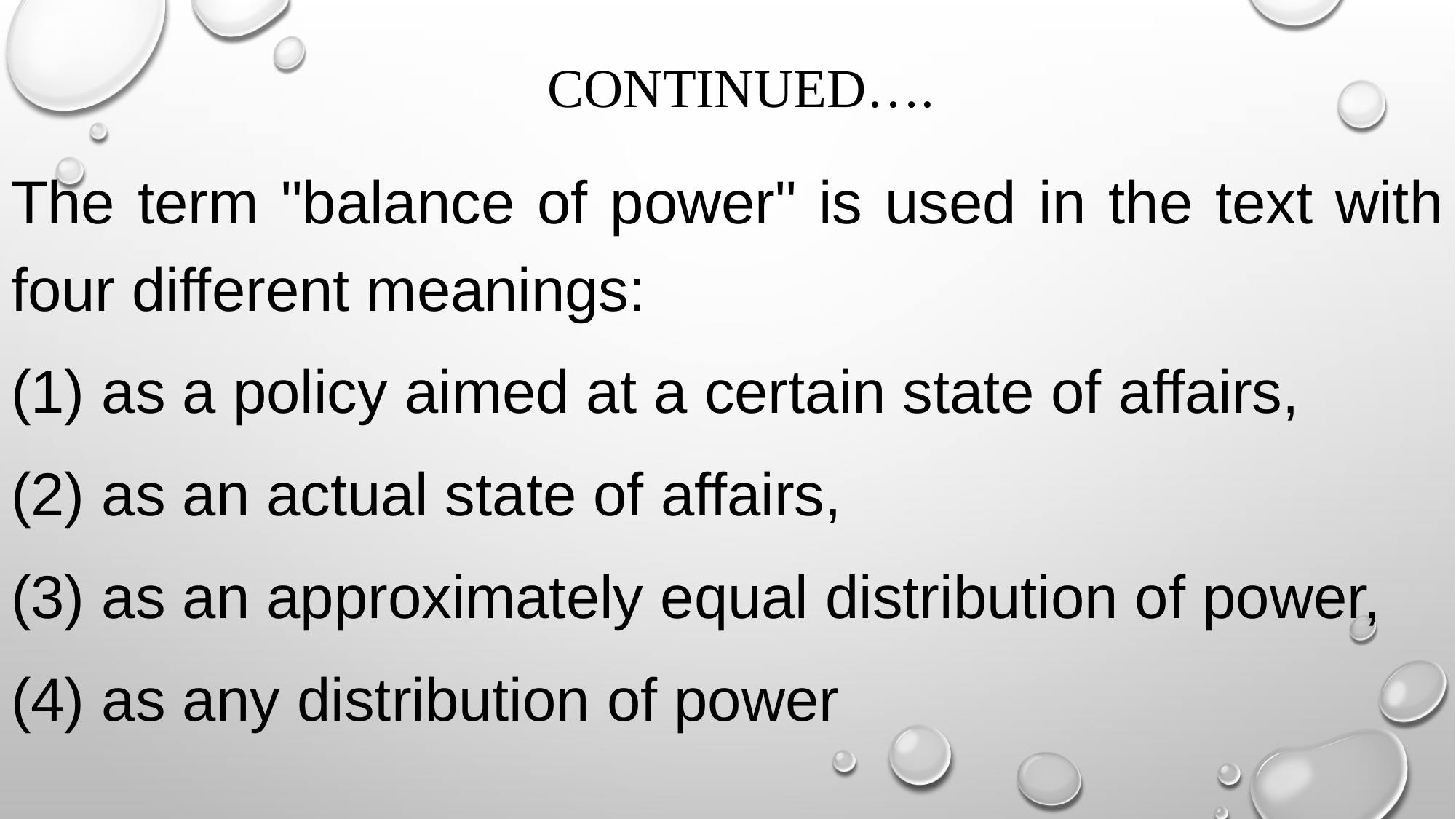

# continued….
The term "balance of power" is used in the text with four different meanings:
(1) as a policy aimed at a certain state of affairs,
(2) as an actual state of affairs,
(3) as an approximately equal distribution of power,
(4) as any distribution of power